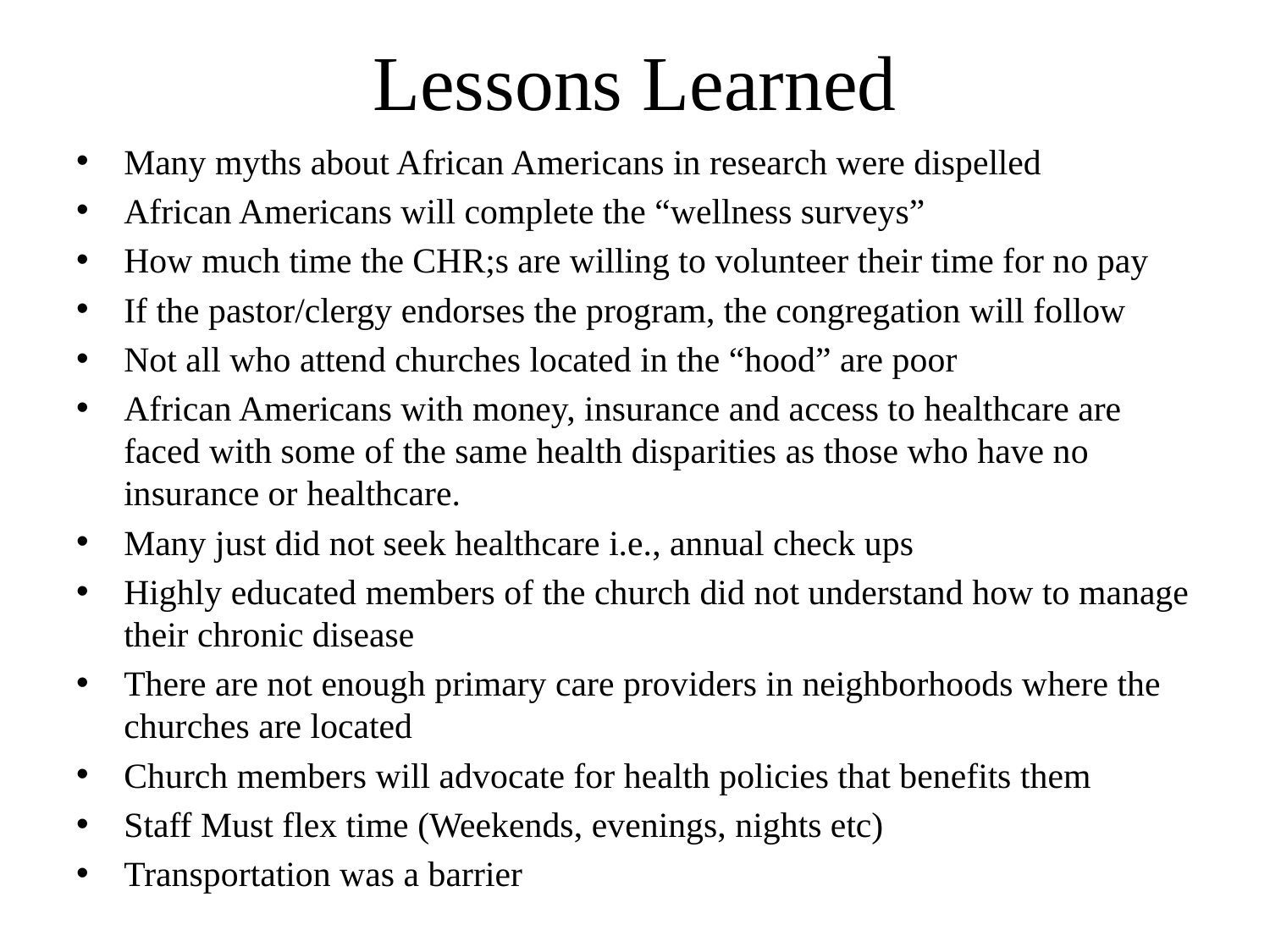

# Lessons Learned
Many myths about African Americans in research were dispelled
African Americans will complete the “wellness surveys”
How much time the CHR;s are willing to volunteer their time for no pay
If the pastor/clergy endorses the program, the congregation will follow
Not all who attend churches located in the “hood” are poor
African Americans with money, insurance and access to healthcare are faced with some of the same health disparities as those who have no insurance or healthcare.
Many just did not seek healthcare i.e., annual check ups
Highly educated members of the church did not understand how to manage their chronic disease
There are not enough primary care providers in neighborhoods where the churches are located
Church members will advocate for health policies that benefits them
Staff Must flex time (Weekends, evenings, nights etc)
Transportation was a barrier